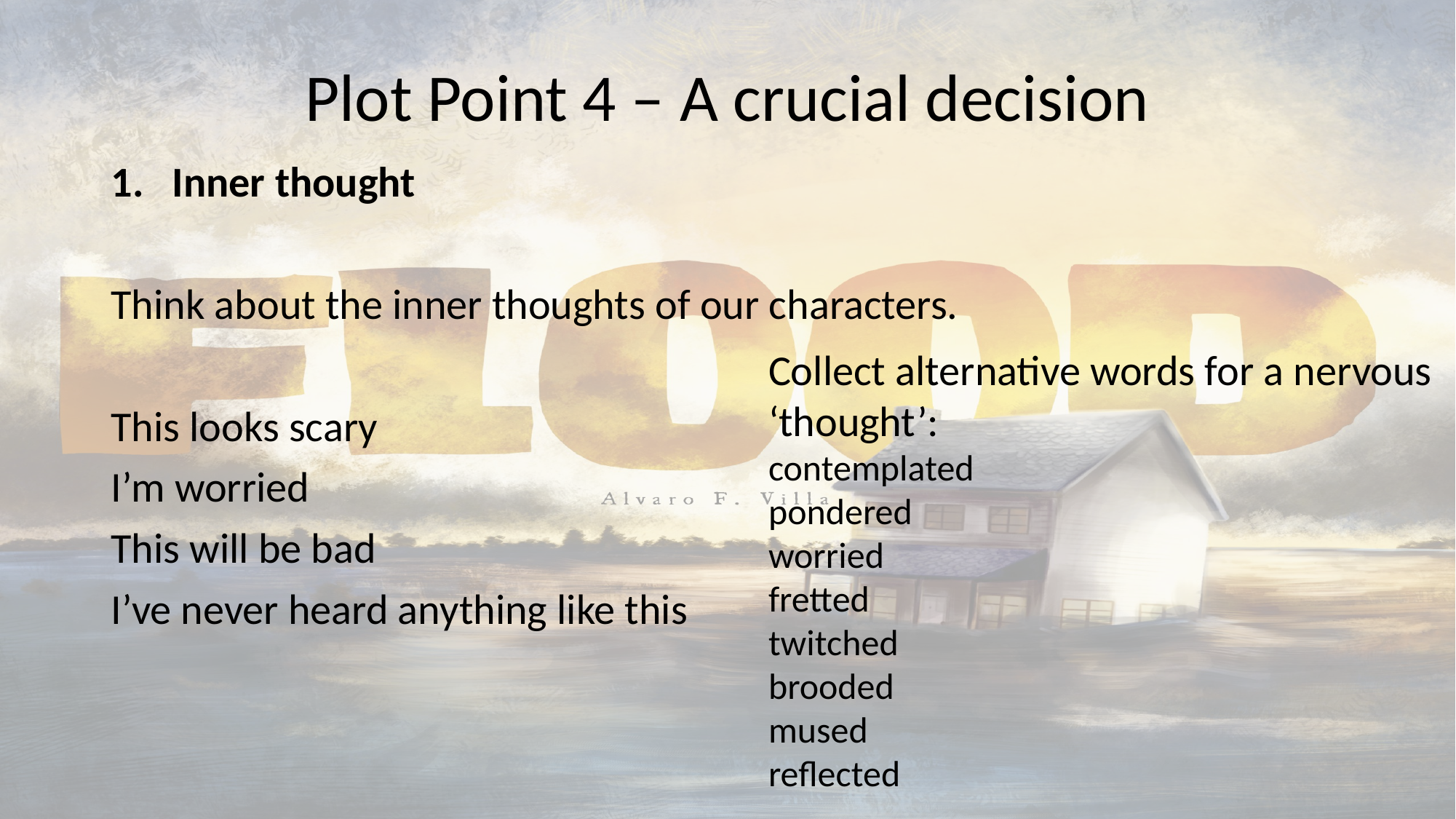

# Plot Point 4 – A crucial decision
Inner thought

Think about the inner thoughts of our characters.

This looks scary
I’m worried
This will be bad
I’ve never heard anything like this
Collect alternative words for a nervous ‘thought’:
contemplated
pondered
worried
fretted
twitched
brooded
mused
reflected